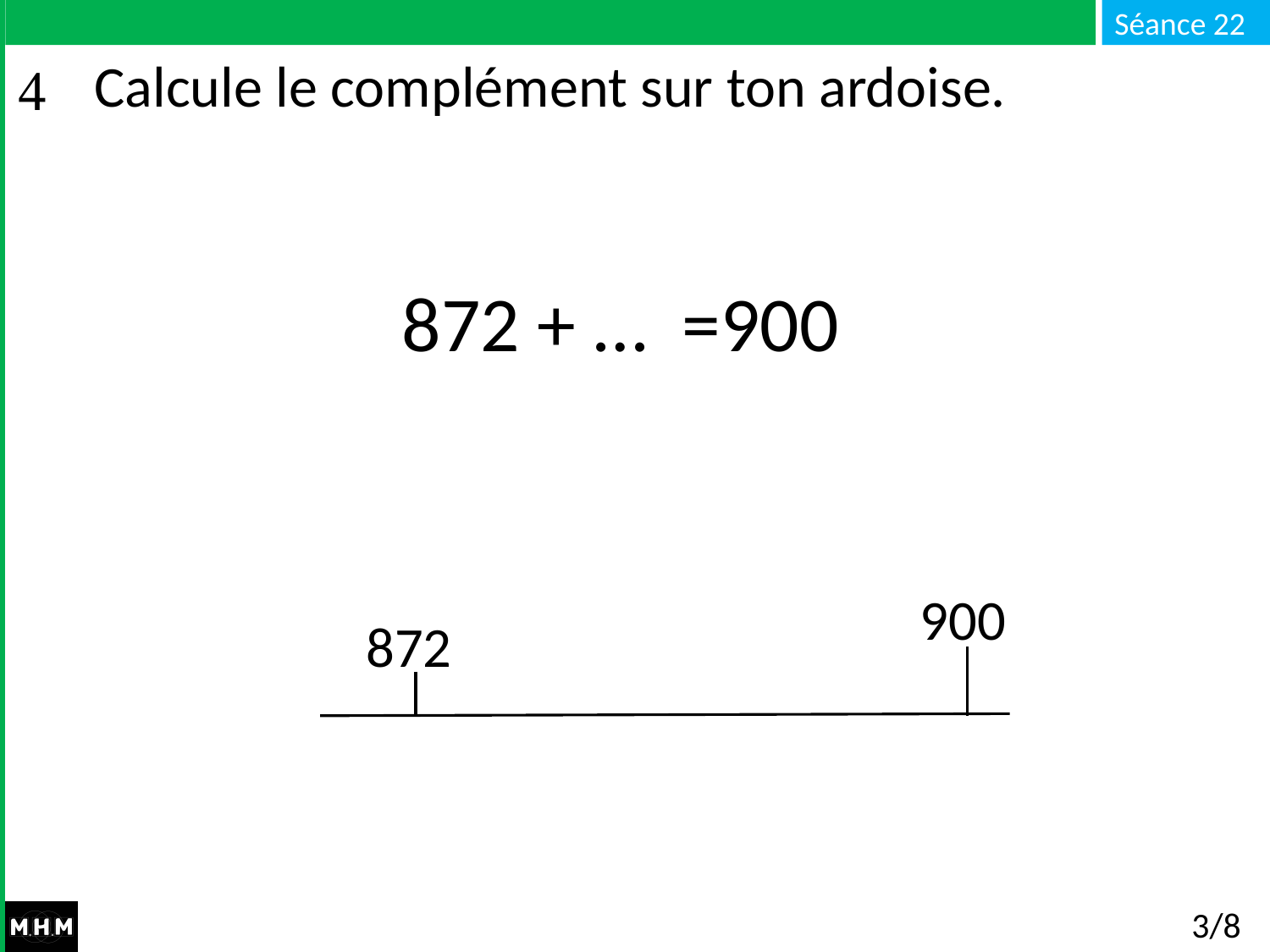

# Calcule le complément sur ton ardoise.
 872 + …  =900
900
872
3/8